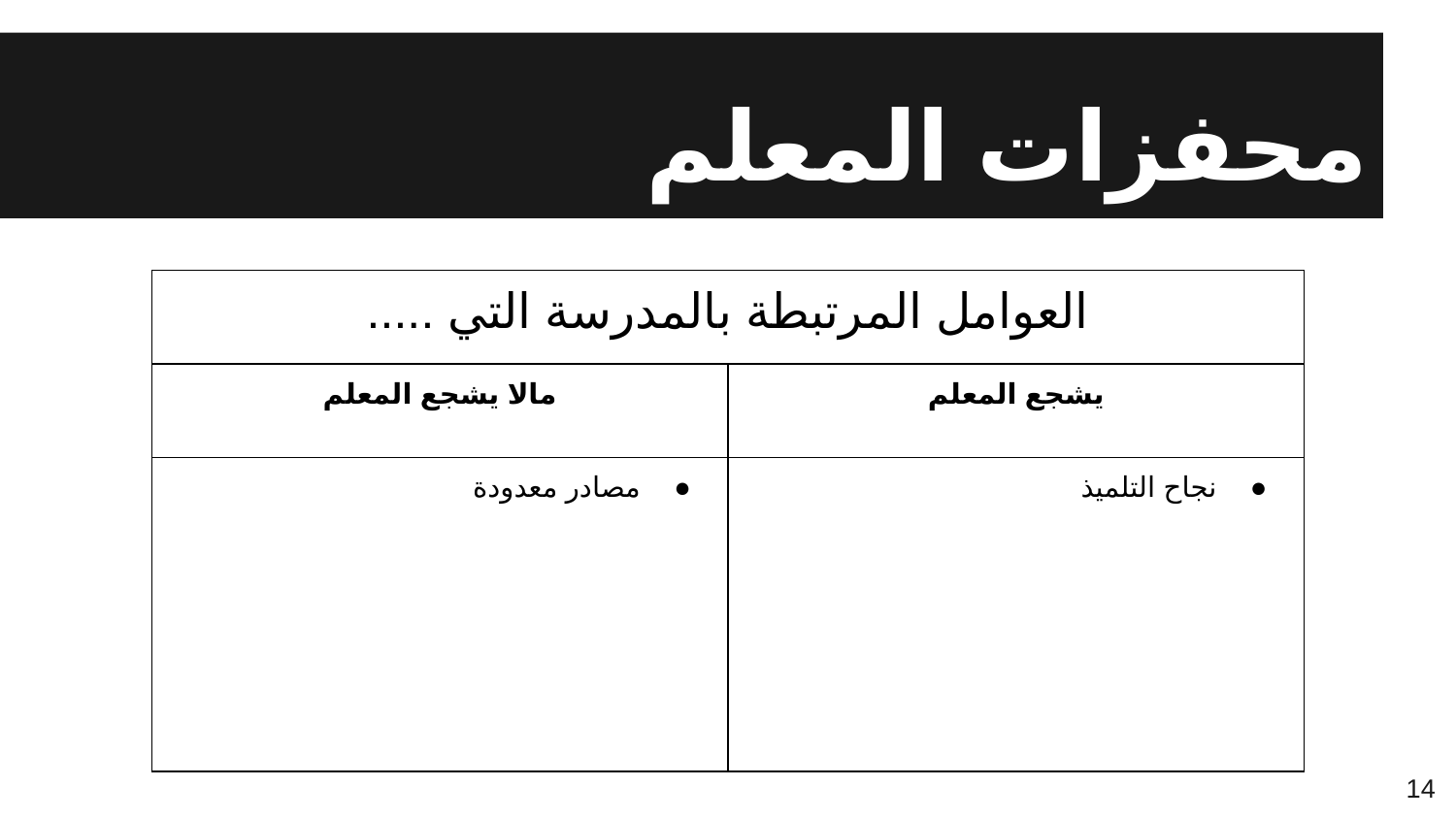

# محفزات المعلم
| العوامل المرتبطة بالمدرسة التي ..... |  |
| --- | --- |
| مالا يشجع المعلم | يشجع المعلم |
| مصادر معدودة | نجاح التلميذ |
14